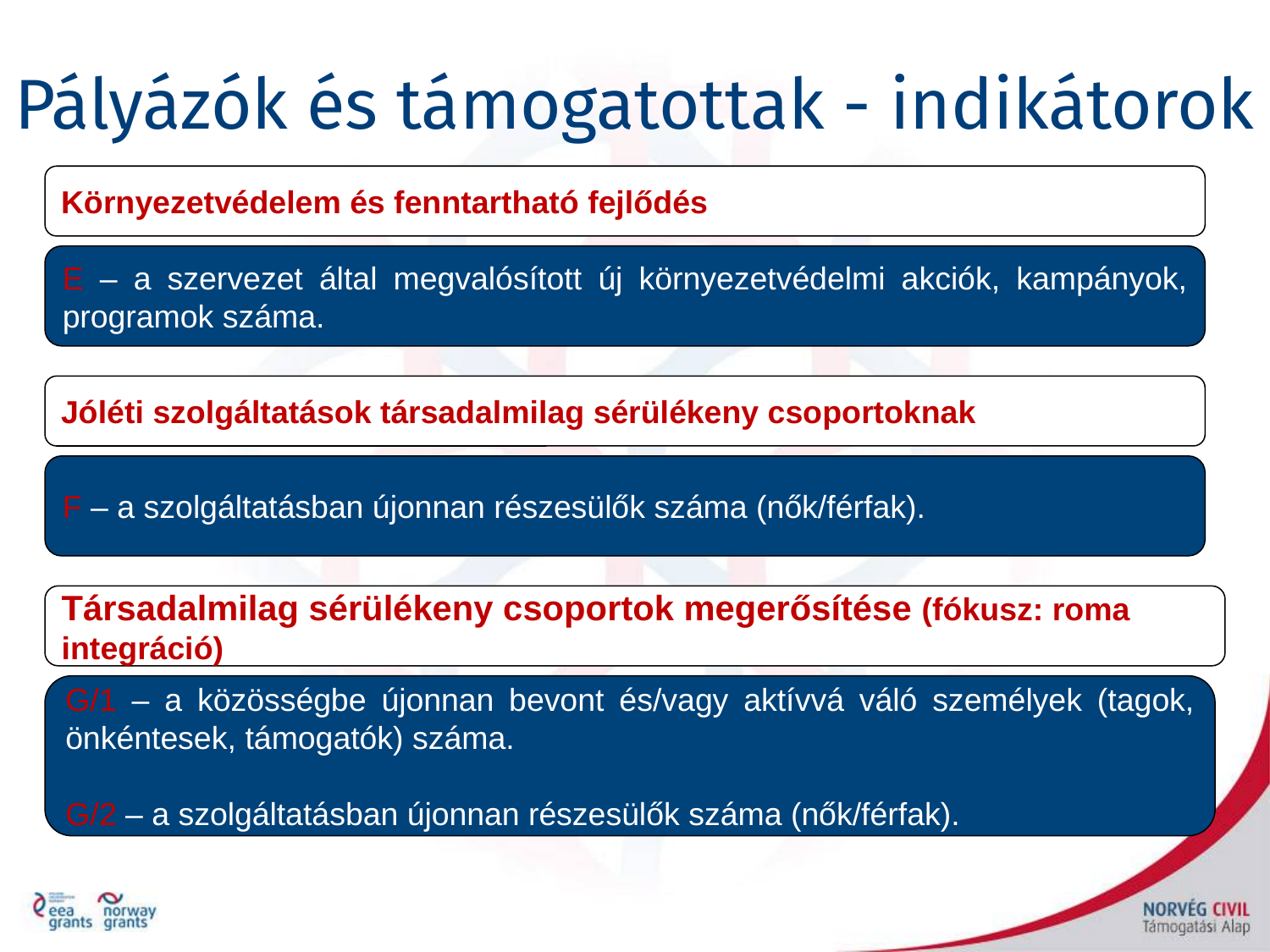

Pályázók és támogatottak - indikátorok
Környezetvédelem és fenntartható fejlődés
E – a szervezet által megvalósított új környezetvédelmi akciók, kampányok, programok száma.
Jóléti szolgáltatások társadalmilag sérülékeny csoportoknak
F – a szolgáltatásban újonnan részesülők száma (nők/férfak).
Társadalmilag sérülékeny csoportok megerősítése (fókusz: roma integráció)
G/1 – a közösségbe újonnan bevont és/vagy aktívvá váló személyek (tagok, önkéntesek, támogatók) száma.
G/2 – a szolgáltatásban újonnan részesülők száma (nők/férfak).